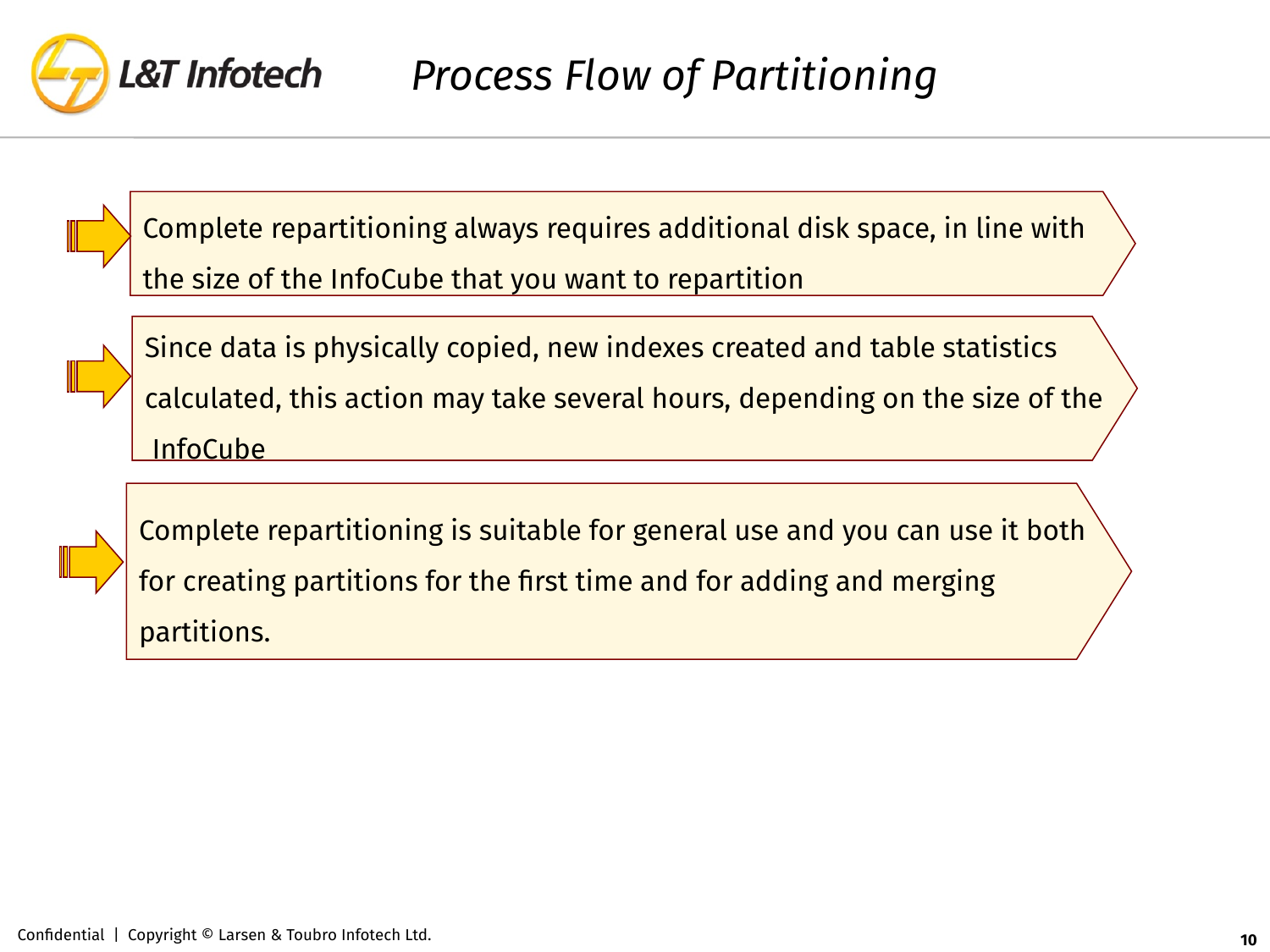

# Process Flow of Partitioning
Complete repartitioning always requires additional disk space, in line with
the size of the InfoCube that you want to repartition

Since data is physically copied, new indexes created and table statistics
calculated, this action may take several hours, depending on the size of the
 InfoCube

Complete repartitioning is suitable for general use and you can use it both
for creating partitions for the first time and for adding and merging
partitions.

Confidential  |  Copyright © Larsen & Toubro Infotech Ltd.
10